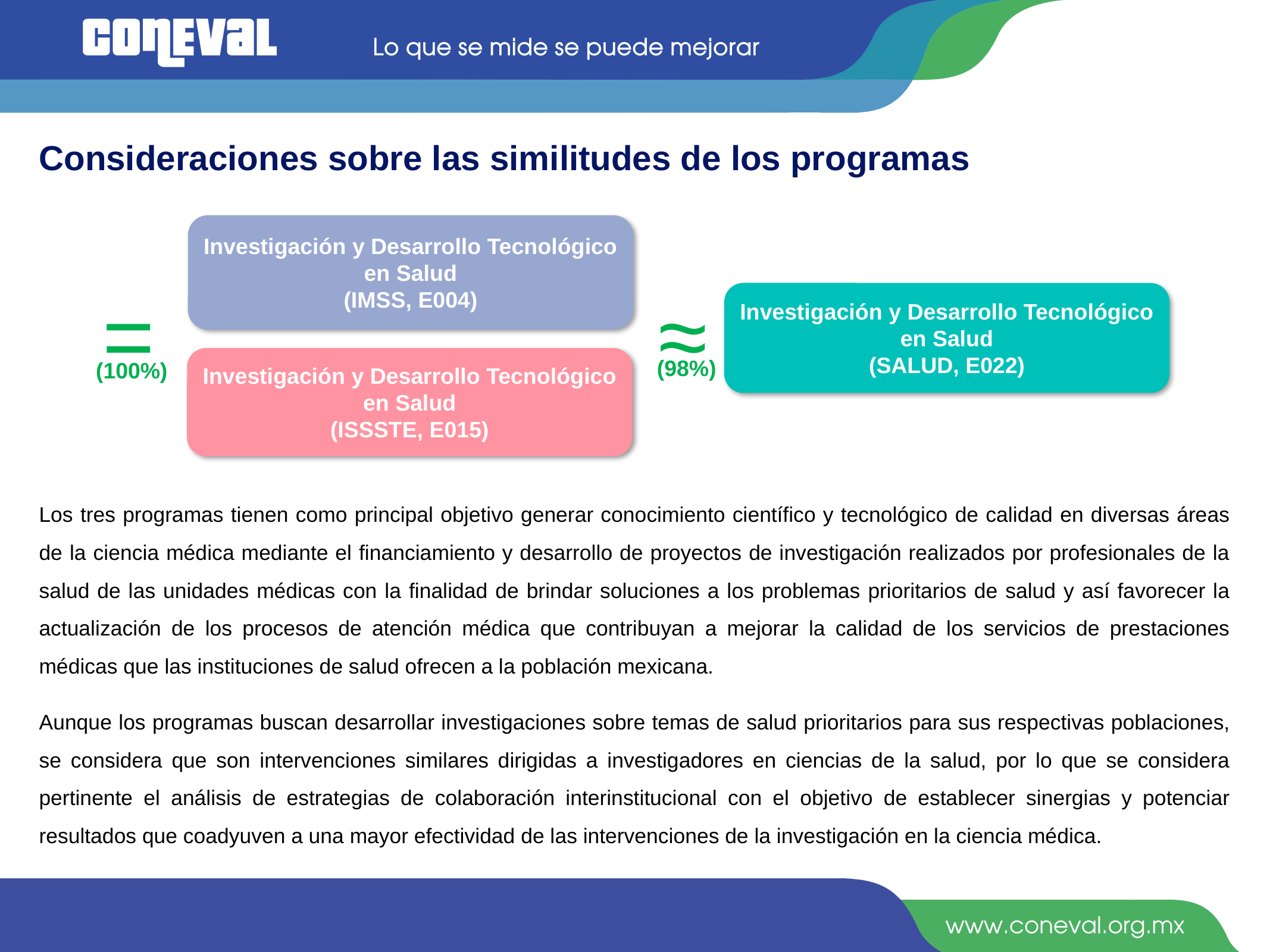

Consideraciones sobre las similitudes de los programas

Investigación y Desarrollo Tecnológico en Salud
(IMSS, E004)
Investigación y Desarrollo Tecnológico en Salud
(SALUD, E022)
Investigación y Desarrollo Tecnológico en Salud
(ISSSTE, E015)
=
(100%)
≈
(98%)
Los tres programas tienen como principal objetivo generar conocimiento científico y tecnológico de calidad en diversas áreas de la ciencia médica mediante el financiamiento y desarrollo de proyectos de investigación realizados por profesionales de la salud de las unidades médicas con la finalidad de brindar soluciones a los problemas prioritarios de salud y así favorecer la actualización de los procesos de atención médica que contribuyan a mejorar la calidad de los servicios de prestaciones médicas que las instituciones de salud ofrecen a la población mexicana.

Aunque los programas buscan desarrollar investigaciones sobre temas de salud prioritarios para sus respectivas poblaciones, se considera que son intervenciones similares dirigidas a investigadores en ciencias de la salud, por lo que se considera pertinente el análisis de estrategias de colaboración interinstitucional con el objetivo de establecer sinergias y potenciar resultados que coadyuven a una mayor efectividad de las intervenciones de la investigación en la ciencia médica.